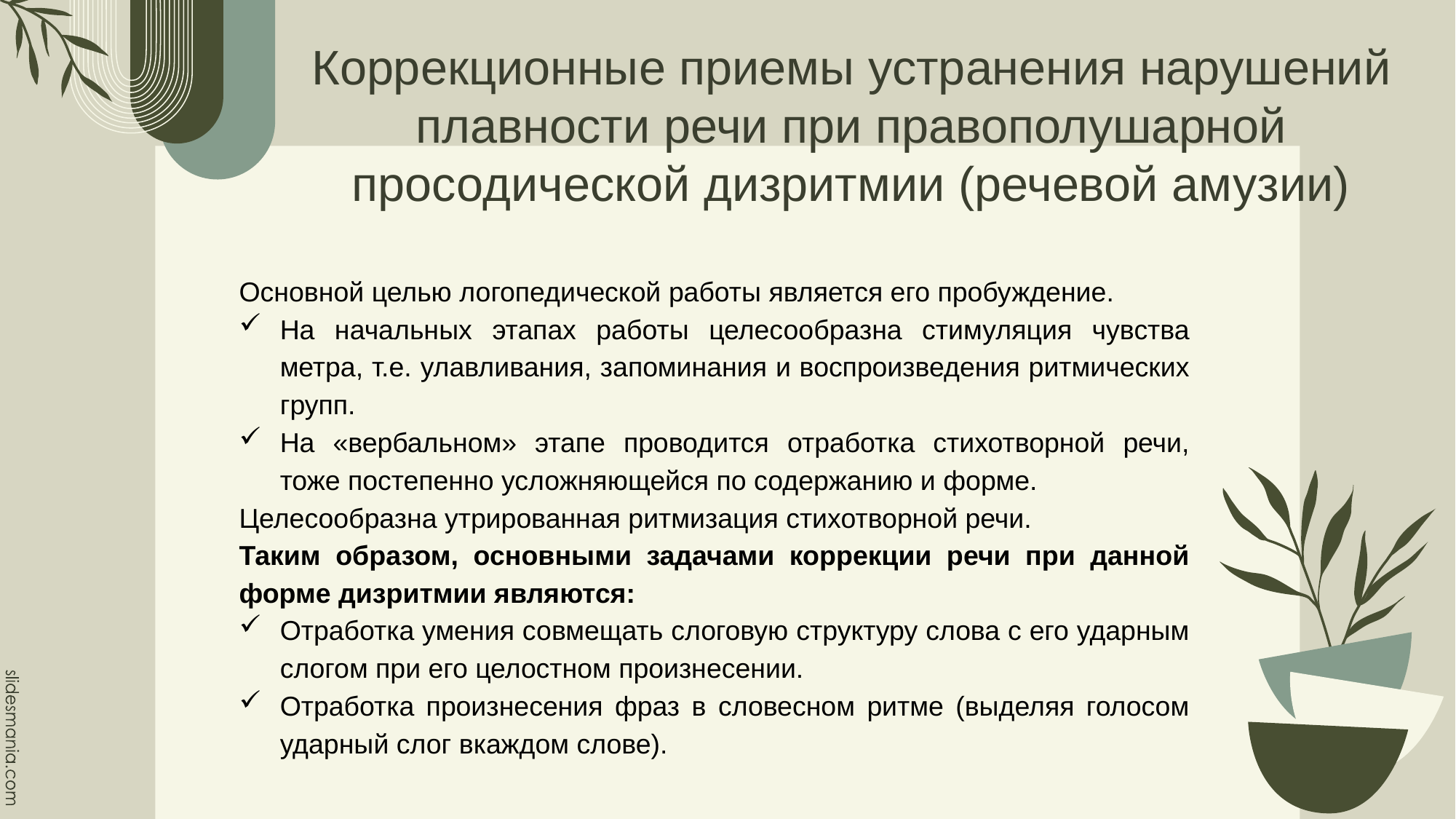

# Коррекционные приемы устранения нарушений плавности речи при правополушарной просодической дизритмии (речевой амузии)
Основной целью логопедической работы является его пробуждение.
На начальных этапах работы целесообразна стимуляция чувства метра, т.е. улавливания, запоминания и воспроизведения ритмических групп.
На «вербальном» этапе проводится отработка стихотворной речи, тоже постепенно усложняющейся по содержанию и форме.
Целесообразна утрированная ритмизация стихотворной речи.
Таким образом, основными задачами коррекции речи при данной форме дизритмии являются:
Отработка умения совмещать слоговую структуру слова с его ударным слогом при его целостном произнесении.
Отработка произнесения фраз в словесном ритме (выделяя голосом ударный слог вкаждом слове).